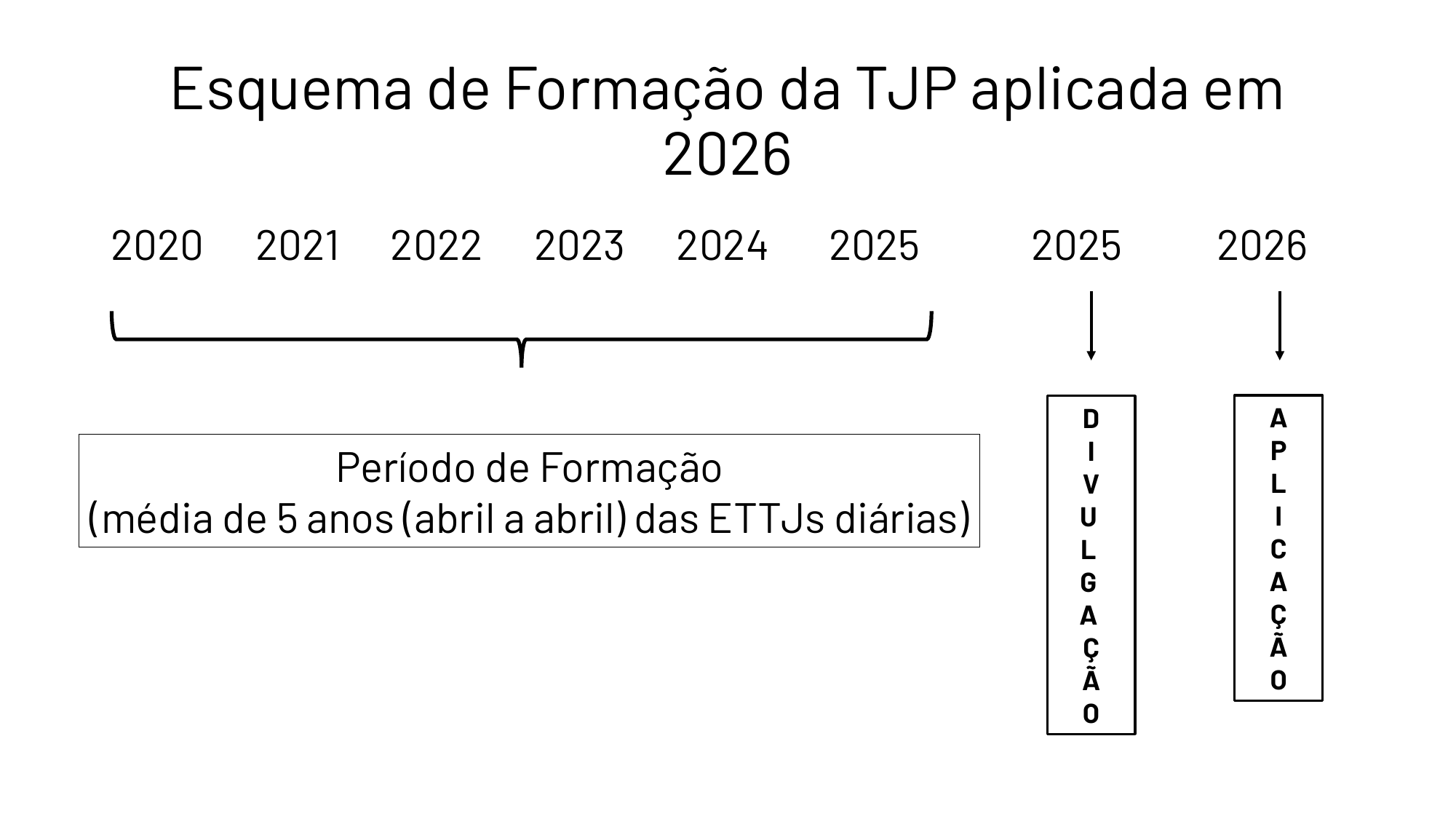

# Esquema de Formação da TJP aplicada em 2026
2020      2021      2022      2023      2024       2025             2025           2026
A
P
L
I
C
A
Ç
Ã
O
D
I
V
U
L
G
A
Ç
Ã
O
Período de Formação
(média de 5 anos (abril a abril) das ETTJs diárias)